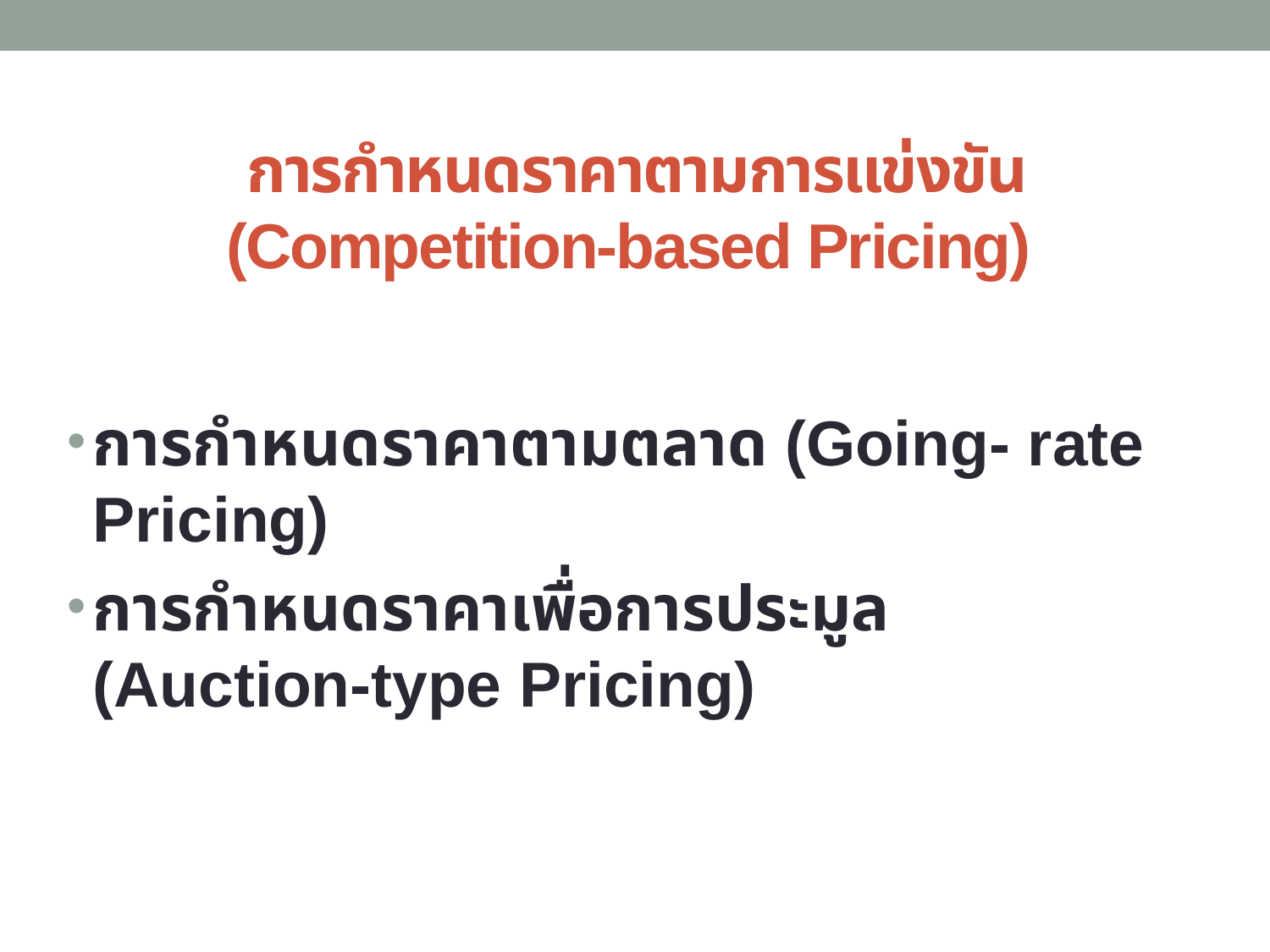

# การกำหนดราคาตามการแข่งขัน (Competition-based Pricing)
การกำหนดราคาตามตลาด (Going- rate Pricing)
การกำหนดราคาเพื่อการประมูล (Auction-type Pricing)